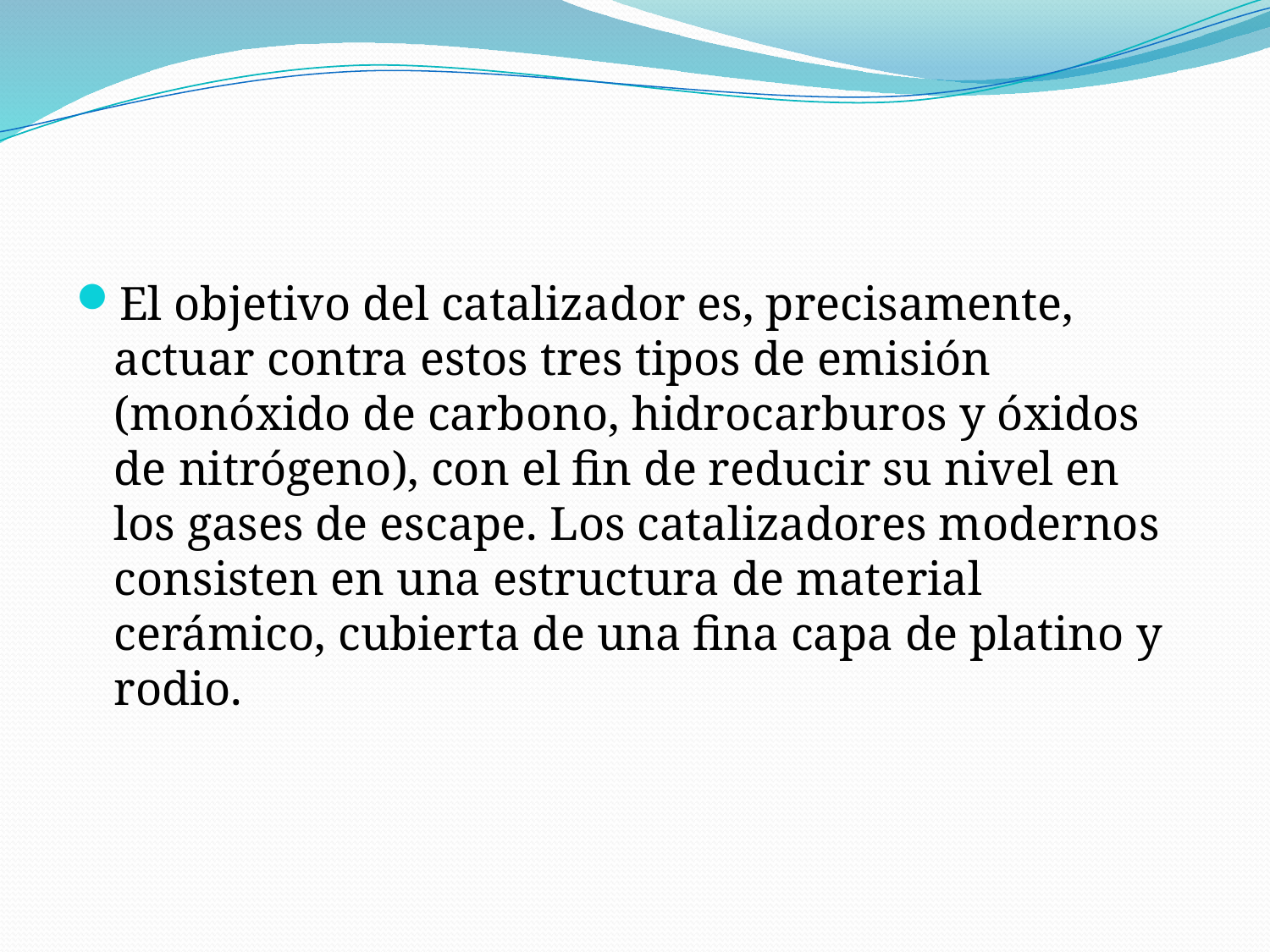

#
El objetivo del catalizador es, precisamente, actuar contra estos tres tipos de emisión (monóxido de carbono, hidrocarburos y óxidos de nitrógeno), con el fin de reducir su nivel en los gases de escape. Los catalizadores modernos consisten en una estructura de material cerámico, cubierta de una fina capa de platino y rodio.